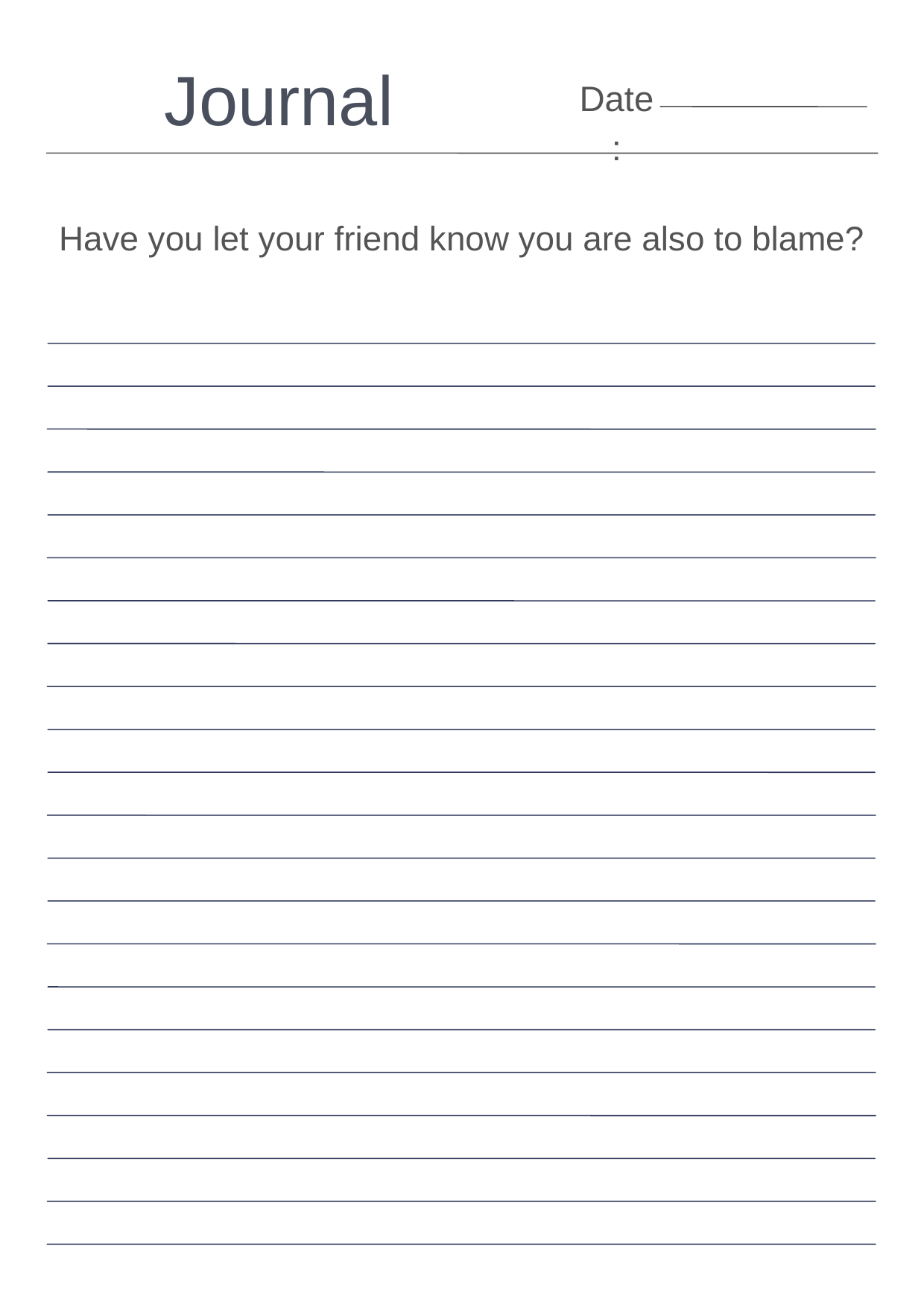

Journal
Date:

Have you let your friend know you are also to blame?